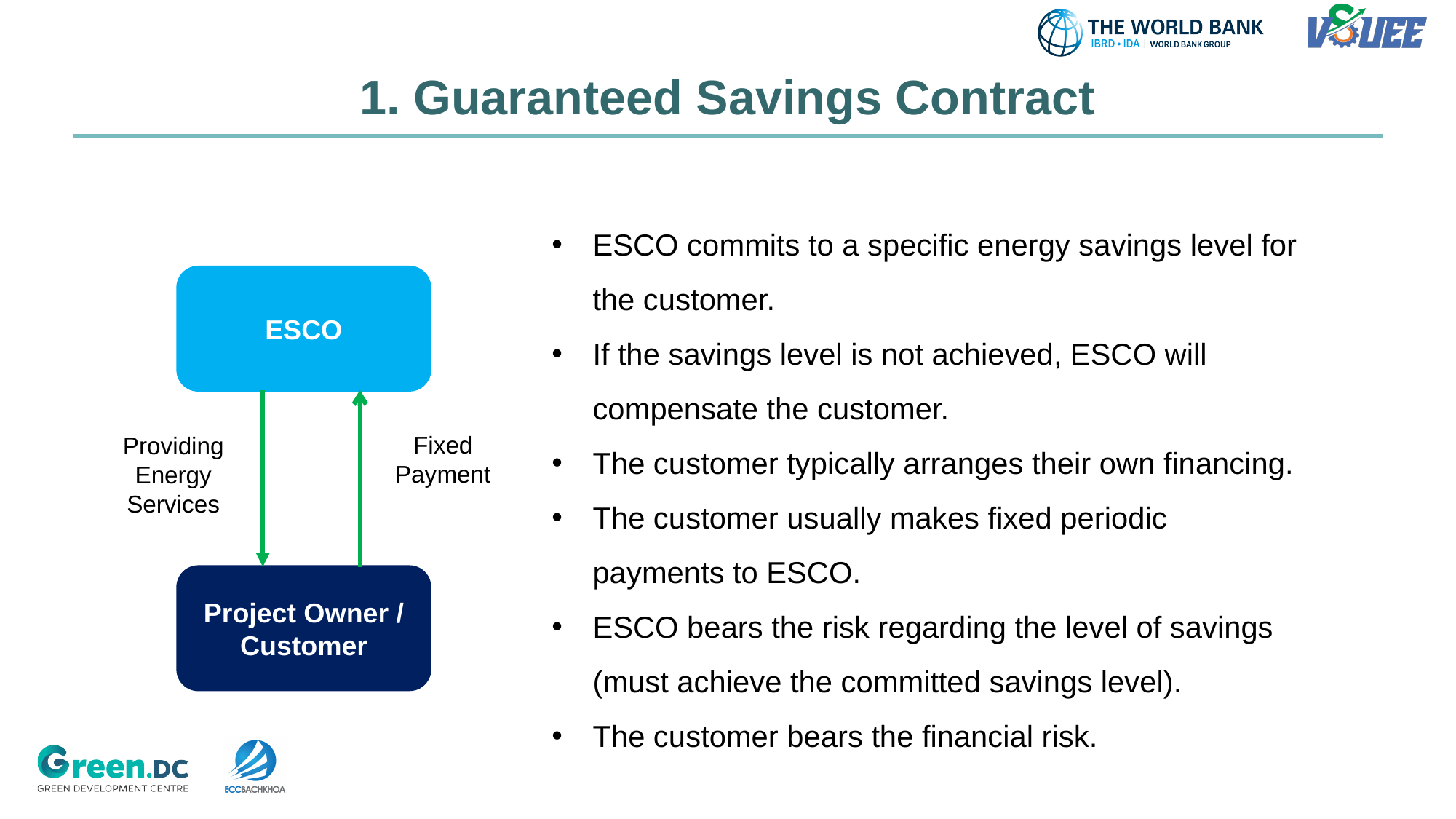

# 1. Guaranteed Savings Contract
ESCO commits to a specific energy savings level for the customer.
If the savings level is not achieved, ESCO will compensate the customer.
The customer typically arranges their own financing.
The customer usually makes fixed periodic payments to ESCO.
ESCO bears the risk regarding the level of savings (must achieve the committed savings level).
The customer bears the financial risk.
ESCO
Fixed Payment
Providing Energy Services
Project Owner / Customer